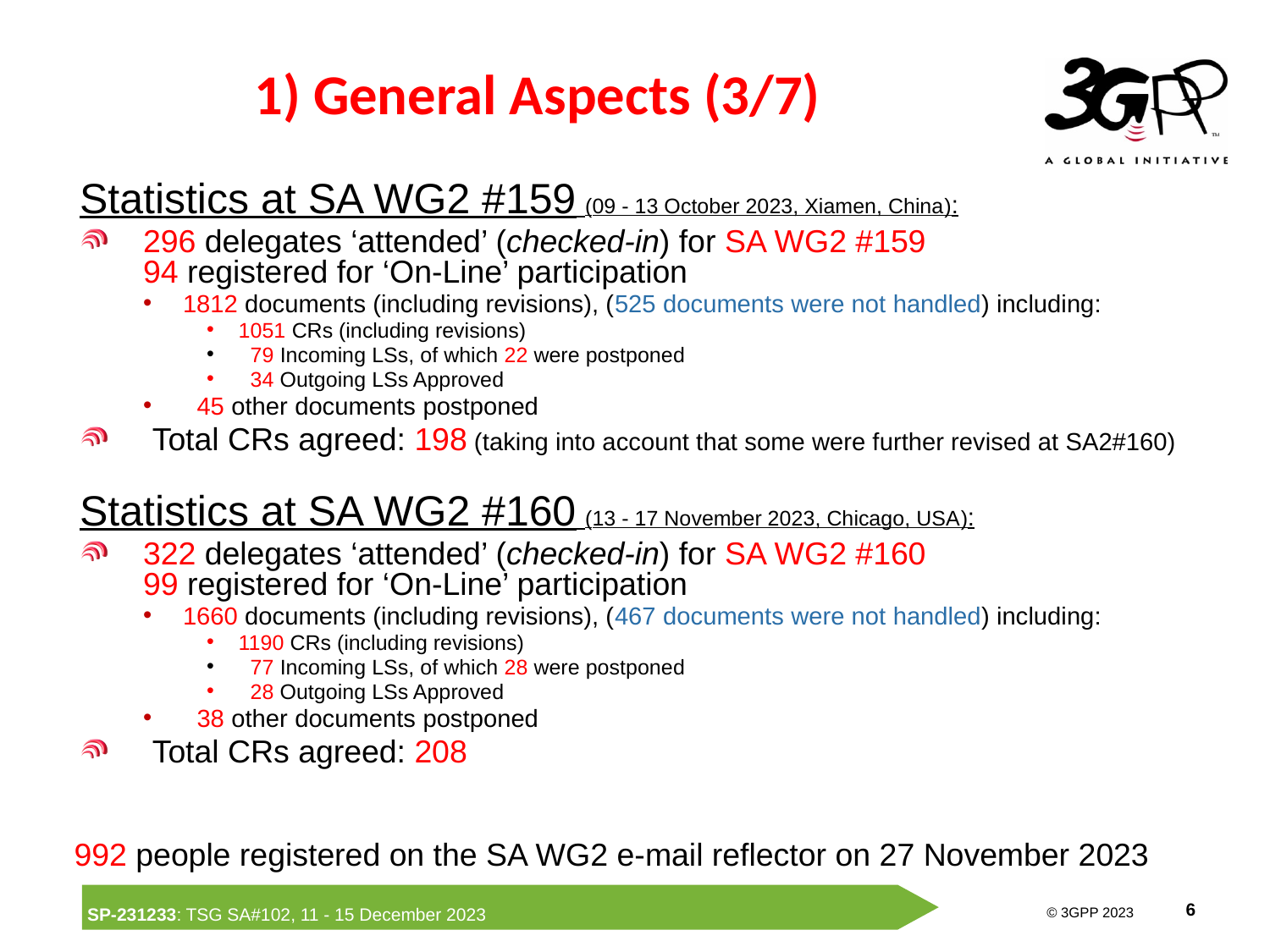

# 1) General Aspects (3/7)

Statistics at SA WG2 #159 (09 - 13 October 2023, Xiamen, China):
296 delegates ‘attended’ (checked-in) for SA WG2 #159
94 registered for ‘On-Line’ participation
1812 documents (including revisions), (525 documents were not handled) including:
1051 CRs (including revisions)
  79 Incoming LSs, of which 22 were postponed
  34 Outgoing LSs Approved
  45 other documents postponed
 Total CRs agreed: 198 (taking into account that some were further revised at SA2#160)

Statistics at SA WG2 #160 (13 - 17 November 2023, Chicago, USA):
322 delegates ‘attended’ (checked-in) for SA WG2 #160
99 registered for ‘On-Line’ participation
1660 documents (including revisions), (467 documents were not handled) including:
1190 CRs (including revisions)
  77 Incoming LSs, of which 28 were postponed
  28 Outgoing LSs Approved
  38 other documents postponed
 Total CRs agreed: 208

992 people registered on the SA WG2 e-mail reflector on 27 November 2023